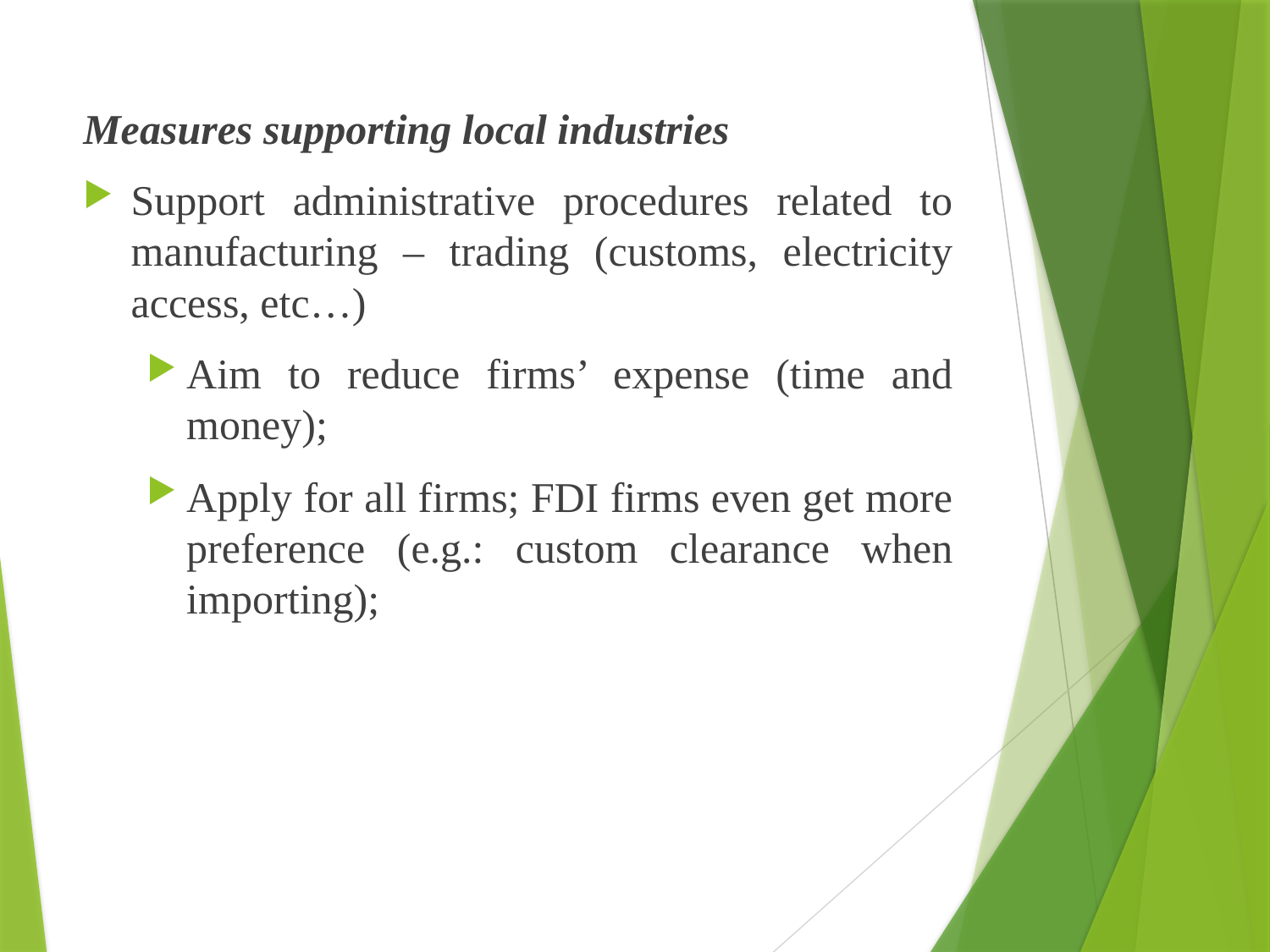

Measures supporting local industries
Support administrative procedures related to manufacturing – trading (customs, electricity access, etc…)
Aim to reduce firms’ expense (time and money);
Apply for all firms; FDI firms even get more preference (e.g.: custom clearance when importing);